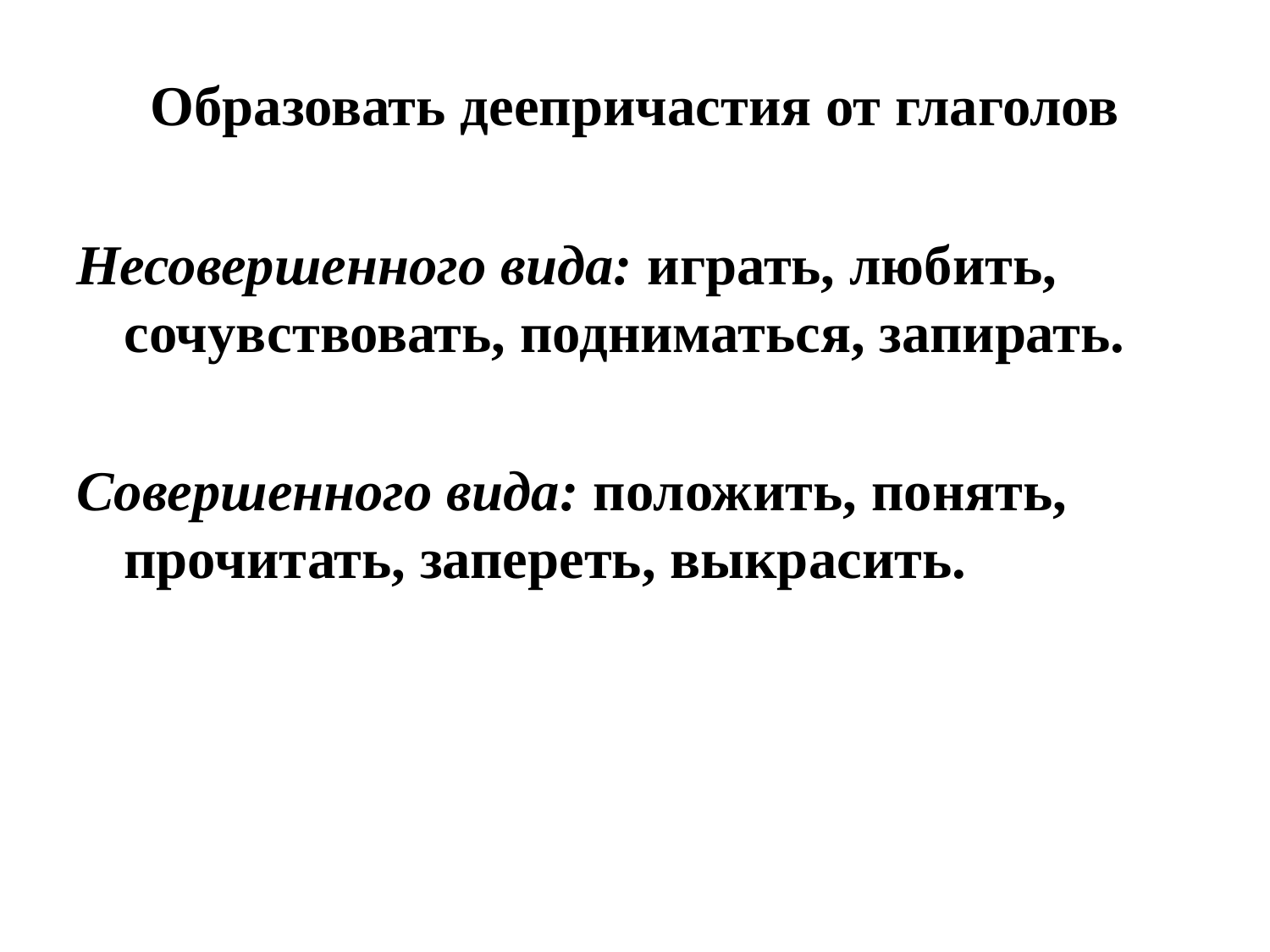

# Образовать деепричастия от глаголов
Несовершенного вида: играть, любить, сочувствовать, подниматься, запирать.

Совершенного вида: положить, понять, прочитать, запереть, выкрасить.